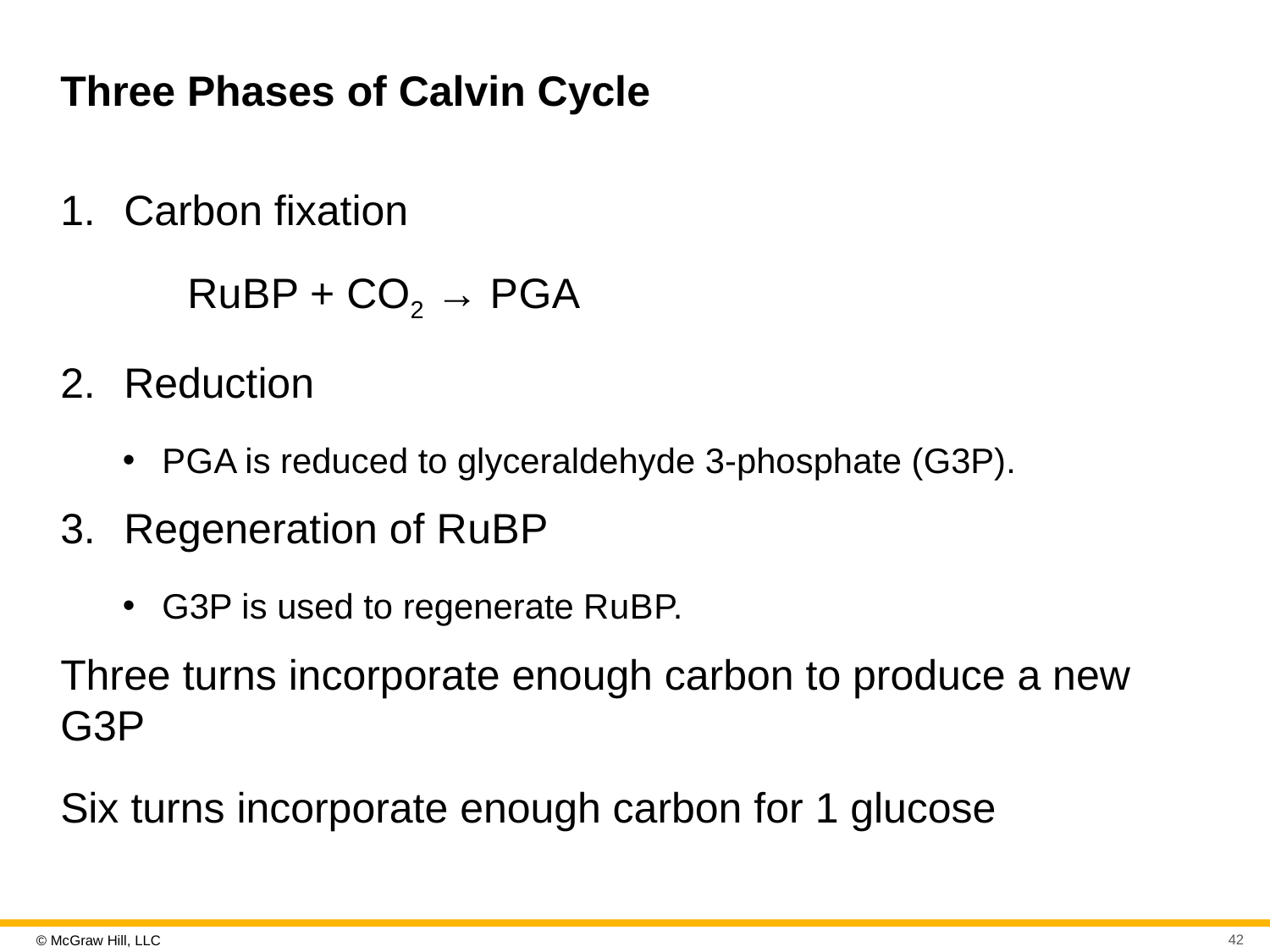

# Three Phases of Calvin Cycle
Carbon fixation
R u B P + CO2 → P G A
Reduction
P G A is reduced to glyceraldehyde 3-phosphate (G3P).
Regeneration of R u B P
G3P is used to regenerate R u B P.
Three turns incorporate enough carbon to produce a new G3P
Six turns incorporate enough carbon for 1 glucose
42